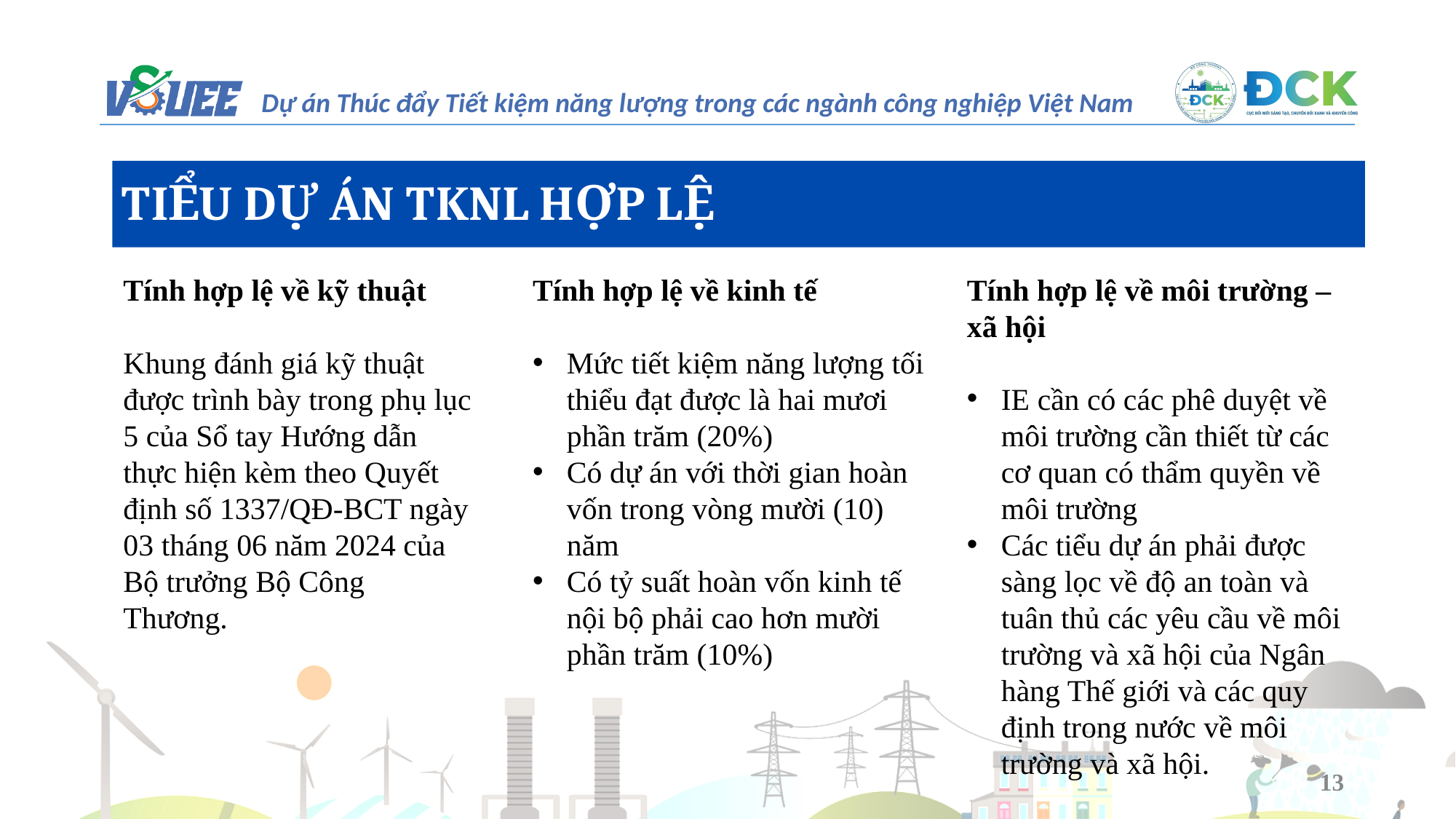

TIỂU DỰ ÁN TKNL HỢP LỆ
Tính hợp lệ về kỹ thuật

Khung đánh giá kỹ thuật được trình bày trong phụ lục 5 của Sổ tay Hướng dẫn thực hiện kèm theo Quyết định số 1337/QĐ-BCT ngày 03 tháng 06 năm 2024 của Bộ trưởng Bộ Công Thương.
Tính hợp lệ về kinh tế

Mức tiết kiệm năng lượng tối thiểu đạt được là hai mươi phần trăm (20%)
Có dự án với thời gian hoàn vốn trong vòng mười (10) năm
Có tỷ suất hoàn vốn kinh tế nội bộ phải cao hơn mười phần trăm (10%)
Tính hợp lệ về môi trường – xã hội

IE cần có các phê duyệt về môi trường cần thiết từ các cơ quan có thẩm quyền về môi trường
Các tiểu dự án phải được sàng lọc về độ an toàn và tuân thủ các yêu cầu về môi trường và xã hội của Ngân hàng Thế giới và các quy định trong nước về môi trường và xã hội.
13